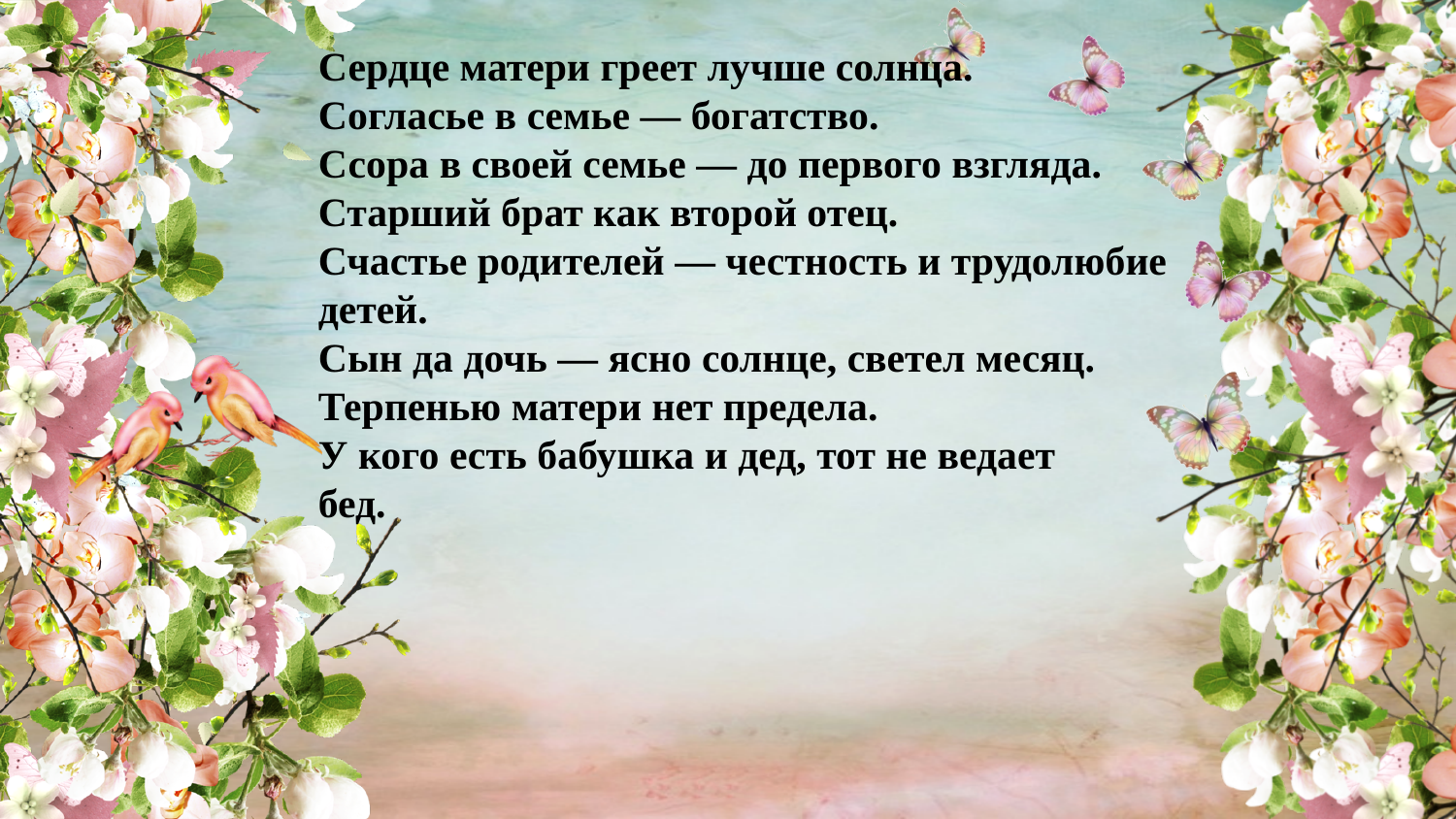

Сердце матери греет лучше солнца.
Согласье в семье — богатство.
Ссора в своей семье — до первого взгляда.
Старший брат как второй отец.
Счастье родителей — честность и трудолюбие детей.
Сын да дочь — ясно солнце, светел месяц.
Терпенью матери нет предела.
У кого есть бабушка и дед, тот не ведает бед.